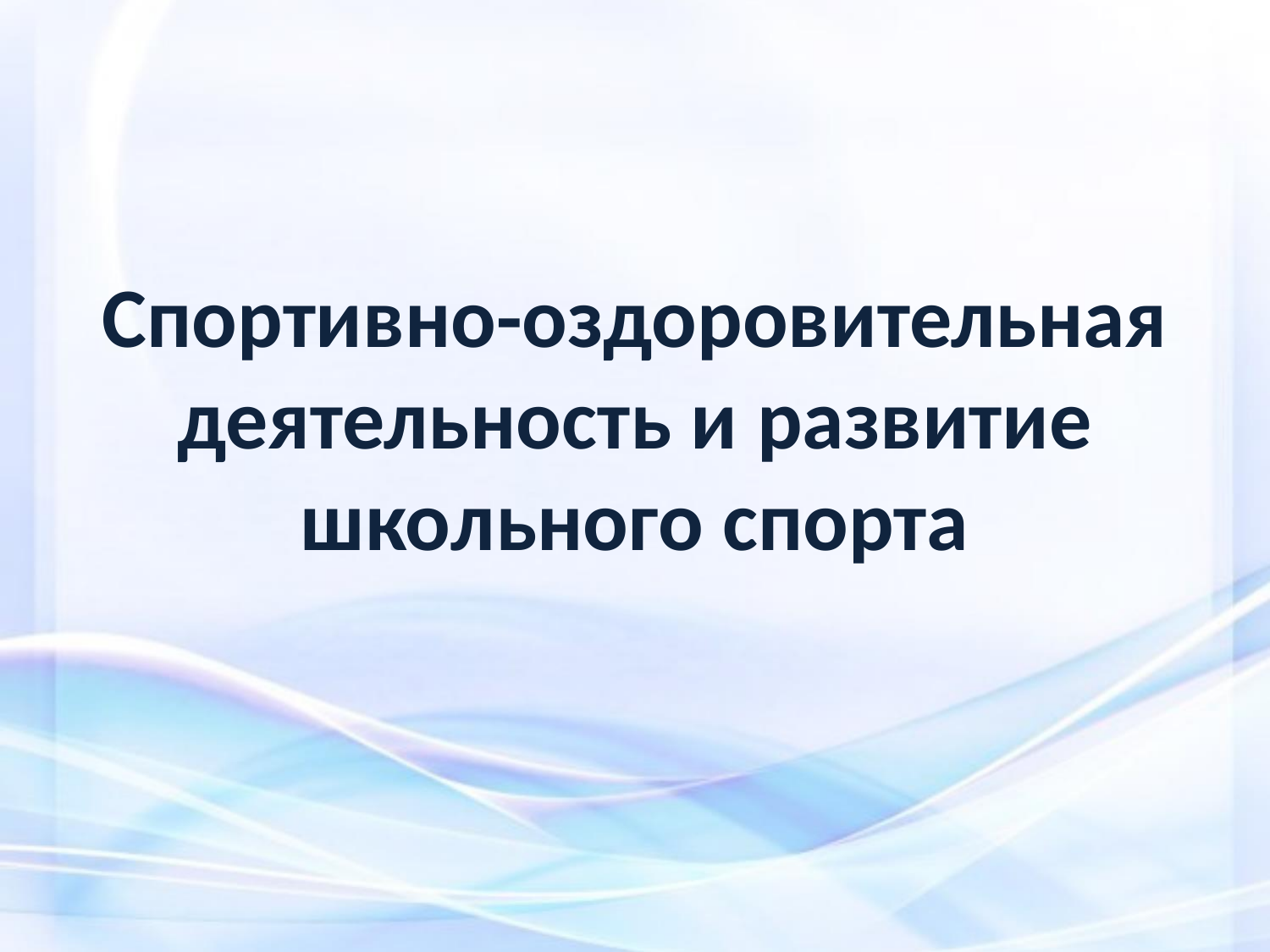

#
Спортивно-оздоровительная деятельность и развитие школьного спорта